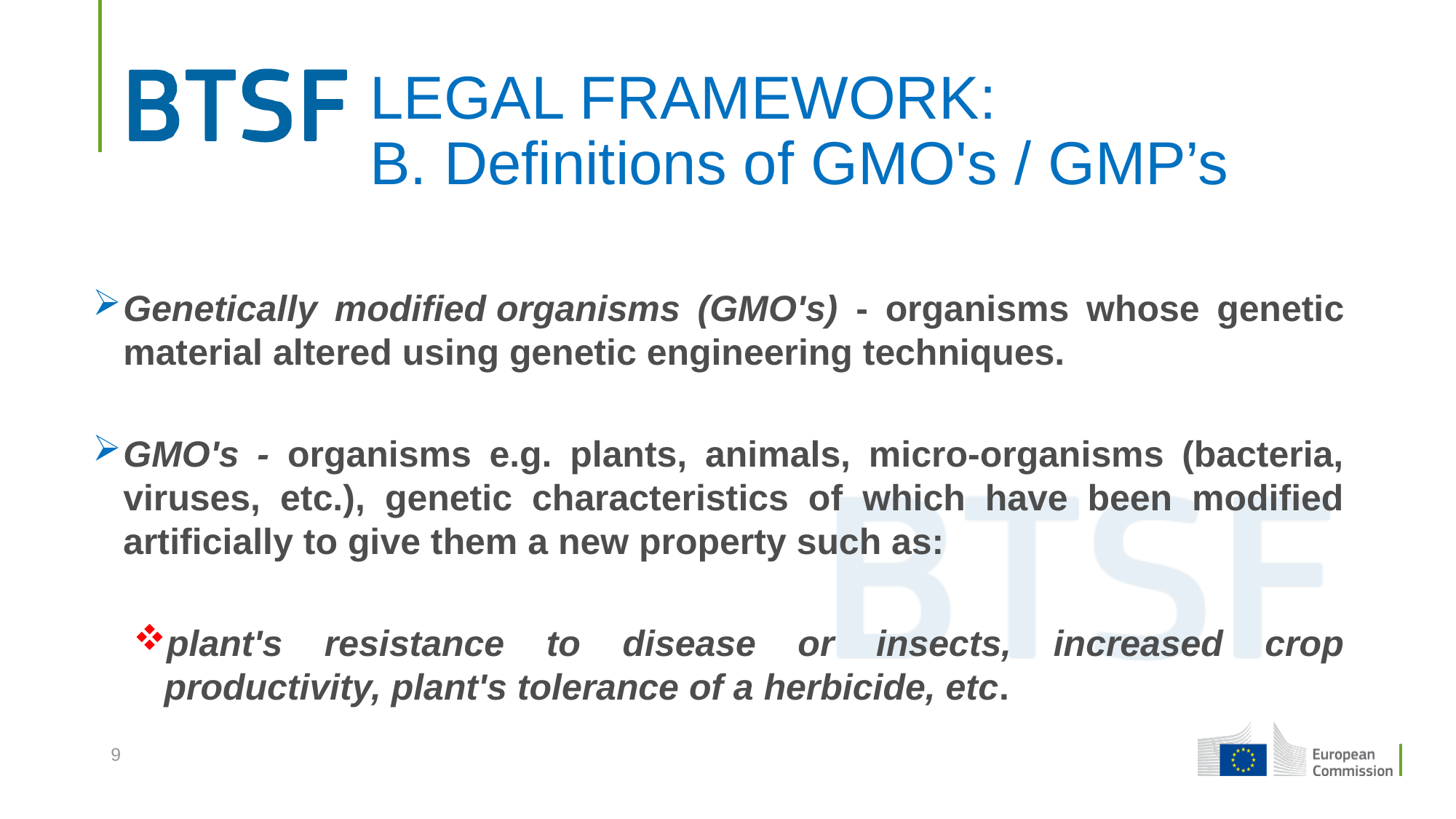

# LEGAL FRAMEWORK: B. Definitions of GMO's / GMP’s

Genetically modified organisms (GMO's) - organisms whose genetic material altered using genetic engineering techniques.

GMO's - organisms e.g. plants, animals, micro-organisms (bacteria, viruses, etc.), genetic characteristics of which have been modified artificially to give them a new property such as:

plant's resistance to disease or insects, increased crop productivity, plant's tolerance of a herbicide, etc.

9